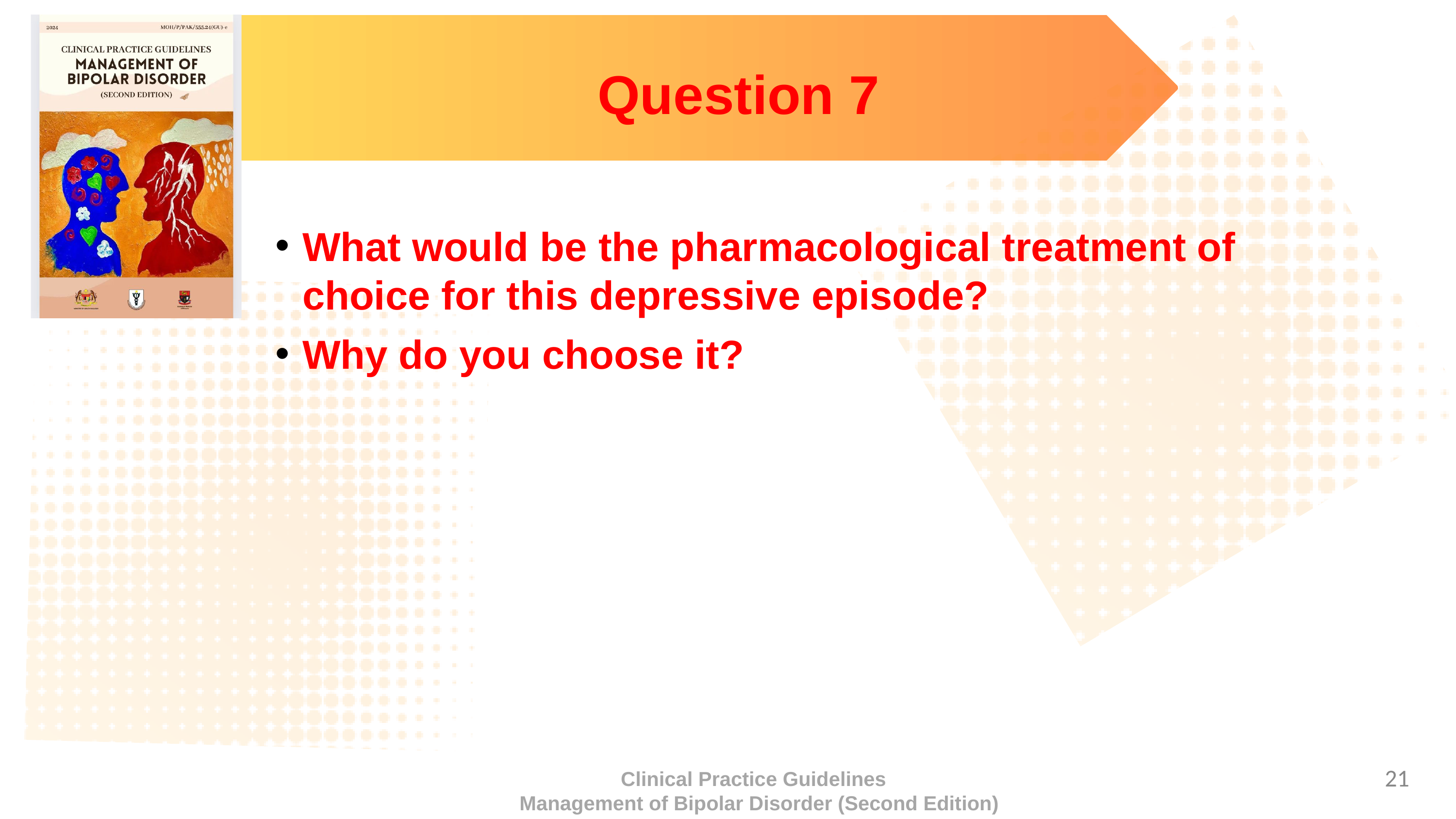

Question 7

What would be the pharmacological treatment of choice for this depressive episode?
Why do you choose it?

Clinical Practice Guidelines
 Management of Bipolar Disorder (Second Edition)
21